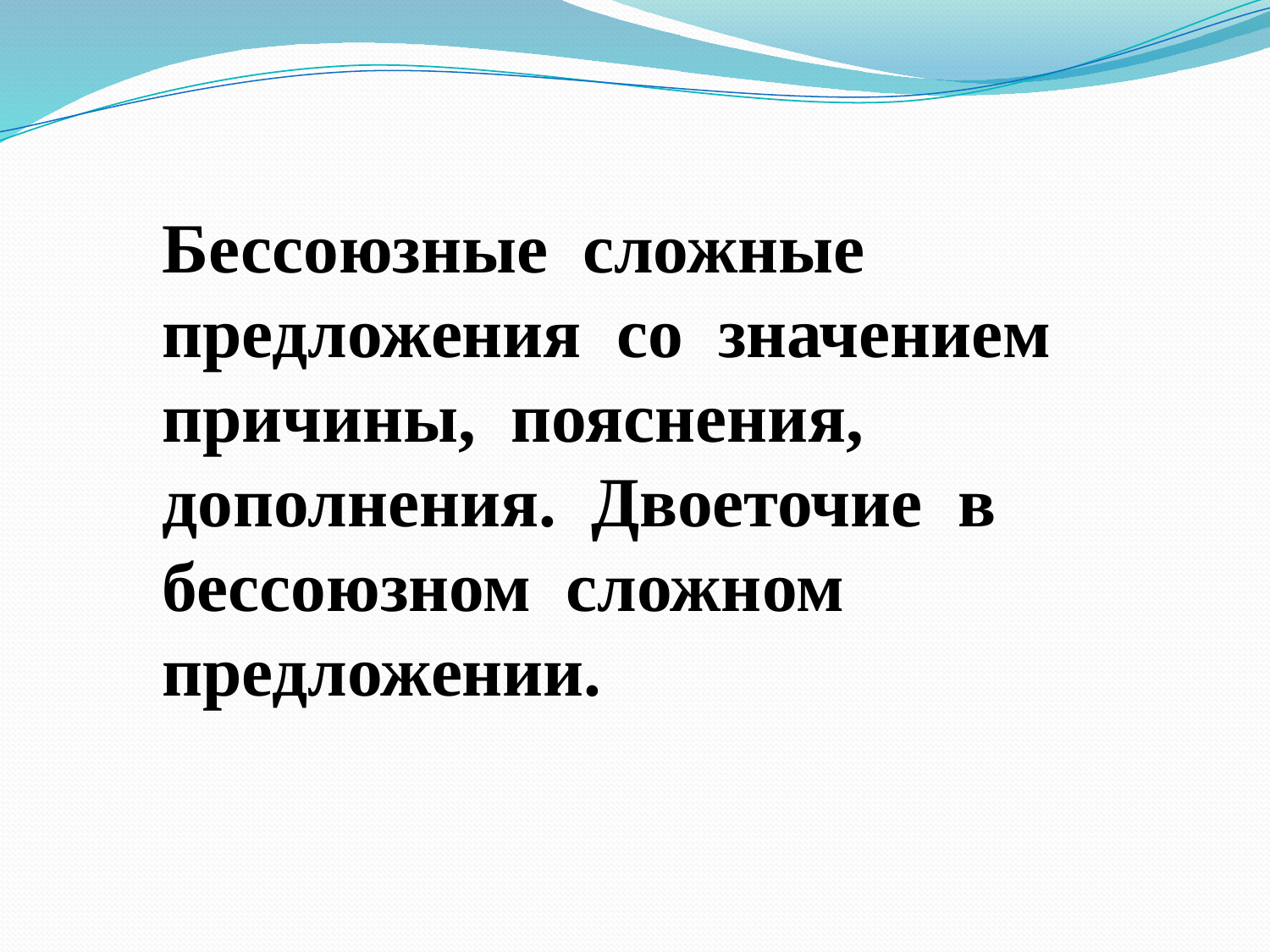

Бессоюзные  сложные  предложения  со  значением  причины,  пояснения, дополнения.  Двоеточие  в  бессоюзном  сложном  предложении.